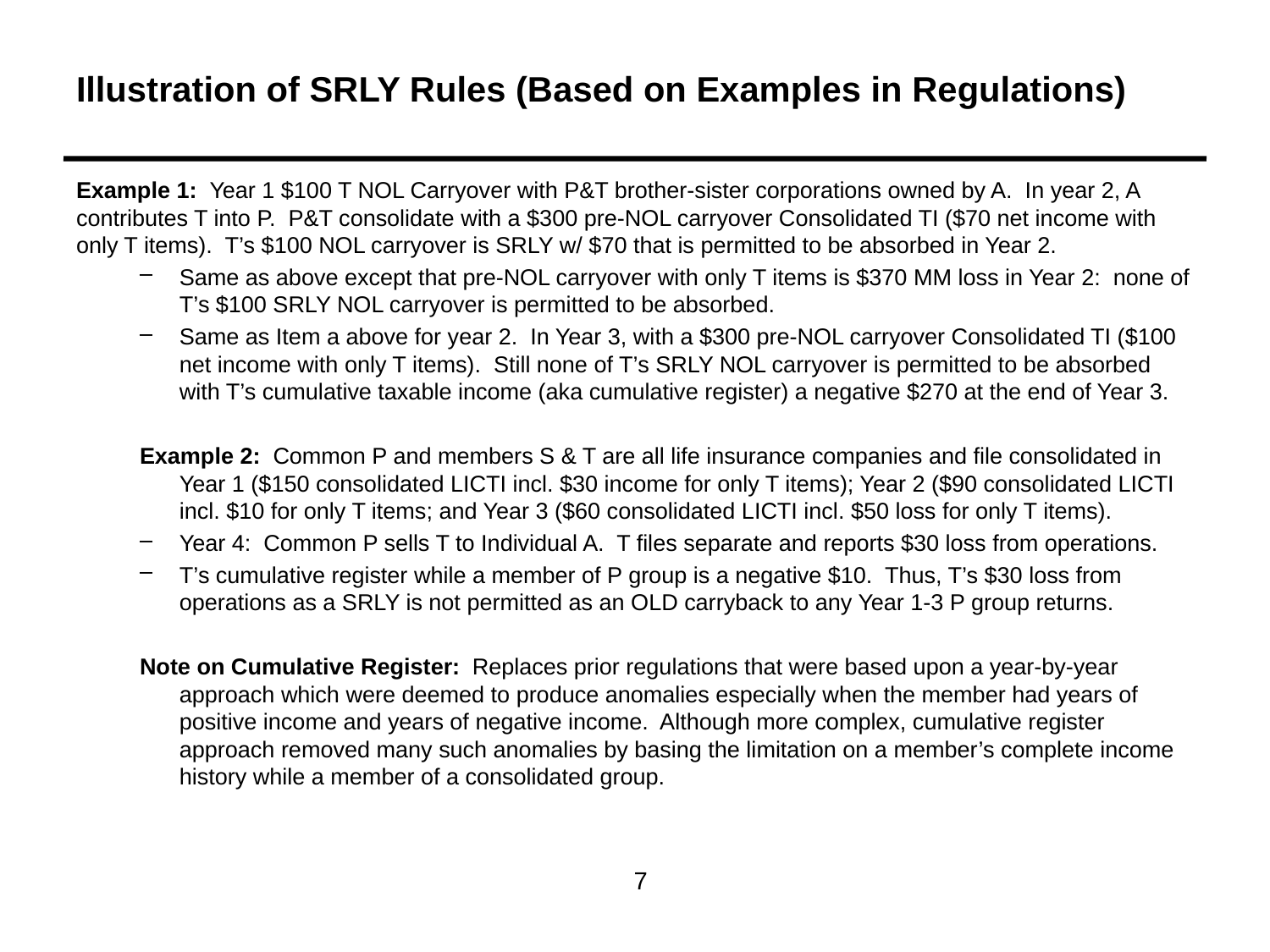

# Illustration of SRLY Rules (Based on Examples in Regulations)
Example 1:  Year 1 $100 T NOL Carryover with P&T brother-sister corporations owned by A.  In year 2, A contributes T into P.  P&T consolidate with a $300 pre-NOL carryover Consolidated TI ($70 net income with only T items).  T’s $100 NOL carryover is SRLY w/ $70 that is permitted to be absorbed in Year 2.
Same as above except that pre-NOL carryover with only T items is $370 MM loss in Year 2:  none of T’s $100 SRLY NOL carryover is permitted to be absorbed.
Same as Item a above for year 2.  In Year 3, with a $300 pre-NOL carryover Consolidated TI ($100 net income with only T items).  Still none of T’s SRLY NOL carryover is permitted to be absorbed with T’s cumulative taxable income (aka cumulative register) a negative $270 at the end of Year 3.

Example 2:  Common P and members S & T are all life insurance companies and file consolidated in Year 1 ($150 consolidated LICTI incl. $30 income for only T items); Year 2 ($90 consolidated LICTI incl. $10 for only T items; and Year 3 ($60 consolidated LICTI incl. $50 loss for only T items).
Year 4:  Common P sells T to Individual A.  T files separate and reports $30 loss from operations.
T’s cumulative register while a member of P group is a negative $10.  Thus, T’s $30 loss from operations as a SRLY is not permitted as an OLD carryback to any Year 1-3 P group returns.

Note on Cumulative Register:  Replaces prior regulations that were based upon a year-by-year approach which were deemed to produce anomalies especially when the member had years of positive income and years of negative income.  Although more complex, cumulative register approach removed many such anomalies by basing the limitation on a member’s complete income history while a member of a consolidated group.

7